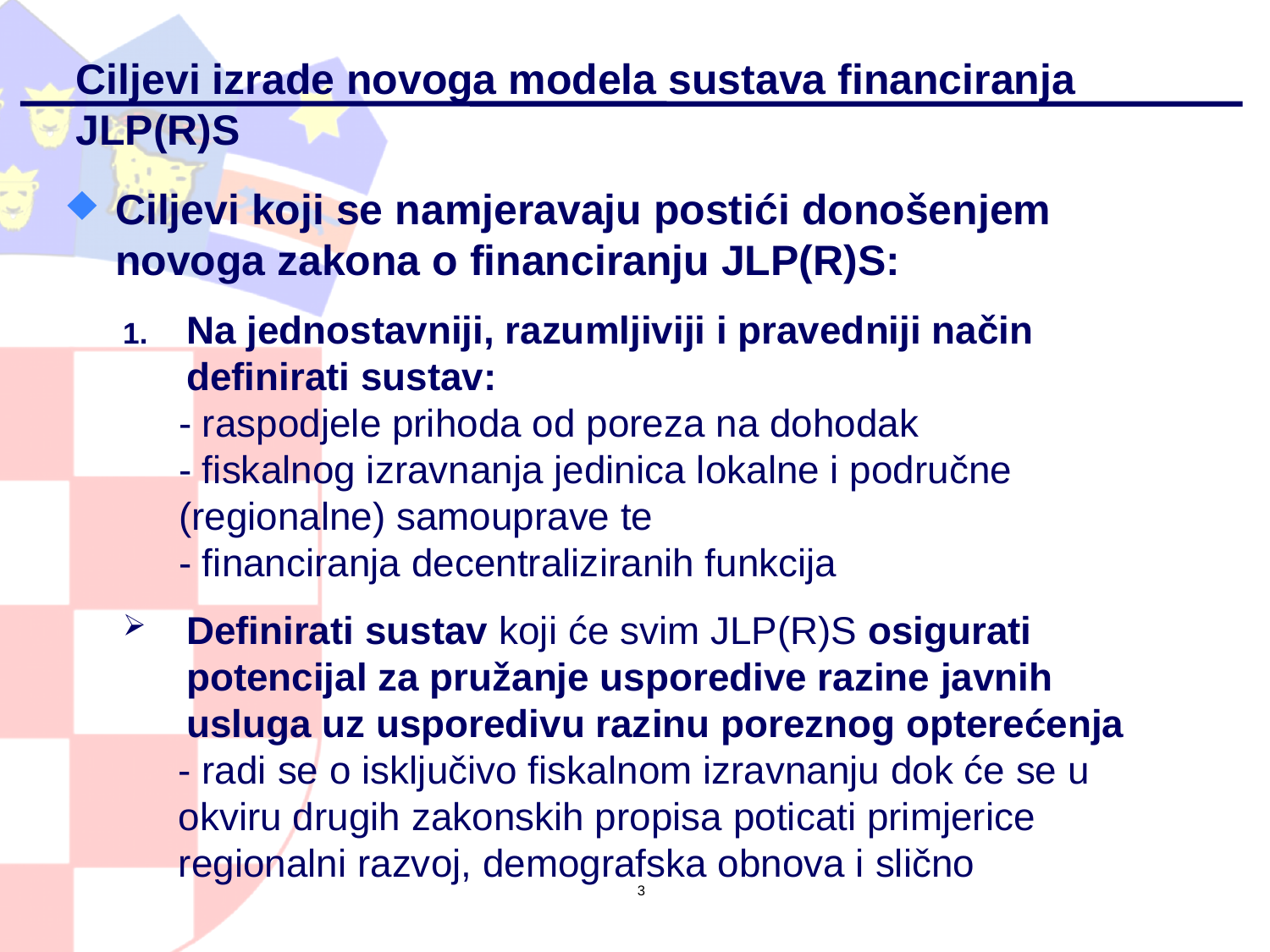

# Ciljevi izrade novoga modela sustava financiranja JLP(R)S
Ciljevi koji se namjeravaju postići donošenjem novoga zakona o financiranju JLP(R)S:
Na jednostavniji, razumljiviji i pravedniji način definirati sustav:
- raspodjele prihoda od poreza na dohodak
- fiskalnog izravnanja jedinica lokalne i područne 	    (regionalne) samouprave te
- financiranja decentraliziranih funkcija
Definirati sustav koji će svim JLP(R)S osigurati potencijal za pružanje usporedive razine javnih usluga uz usporedivu razinu poreznog opterećenja
- radi se o isključivo fiskalnom izravnanju dok će se u okviru drugih zakonskih propisa poticati primjerice regionalni razvoj, demografska obnova i slično

3